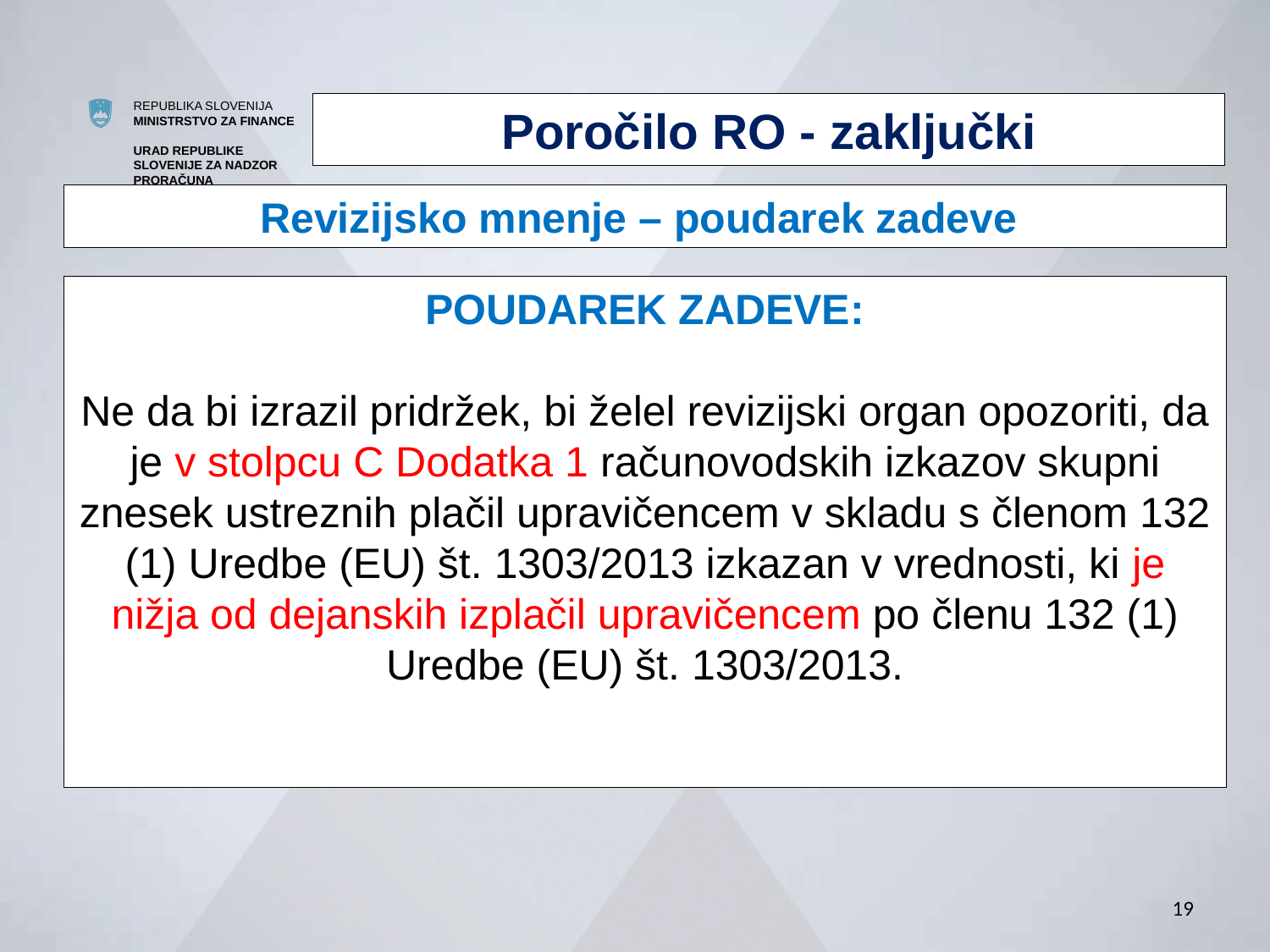

Poročilo RO - zaključki
Revizijsko mnenje – poudarek zadeve
POUDAREK ZADEVE:

Ne da bi izrazil pridržek, bi želel revizijski organ opozoriti, da je v stolpcu C Dodatka 1 računovodskih izkazov skupni znesek ustreznih plačil upravičencem v skladu s členom 132 (1) Uredbe (EU) št. 1303/2013 izkazan v vrednosti, ki je nižja od dejanskih izplačil upravičencem po členu 132 (1) Uredbe (EU) št. 1303/2013.

19